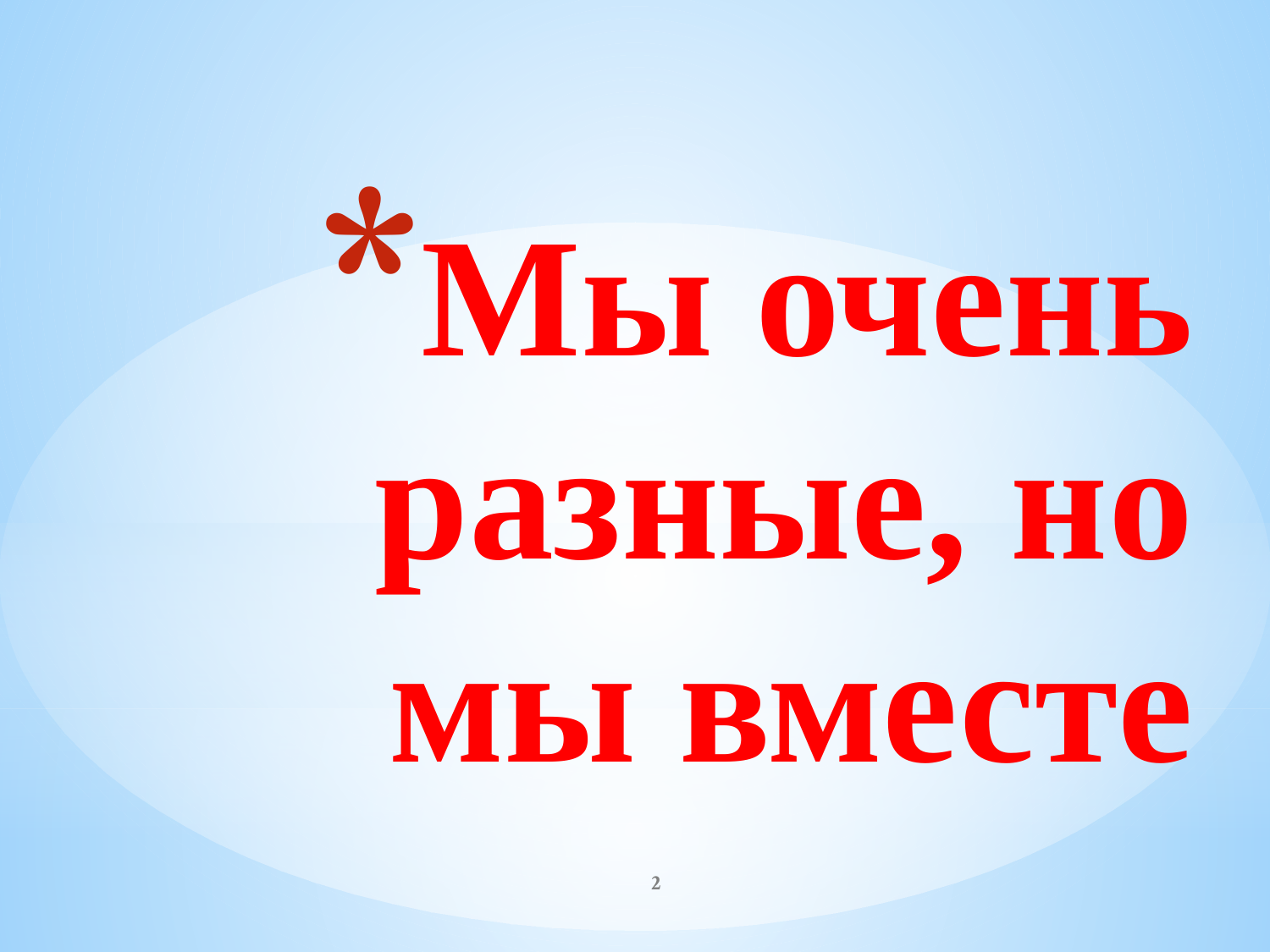

# Мы очень разные, но мы вместе
2